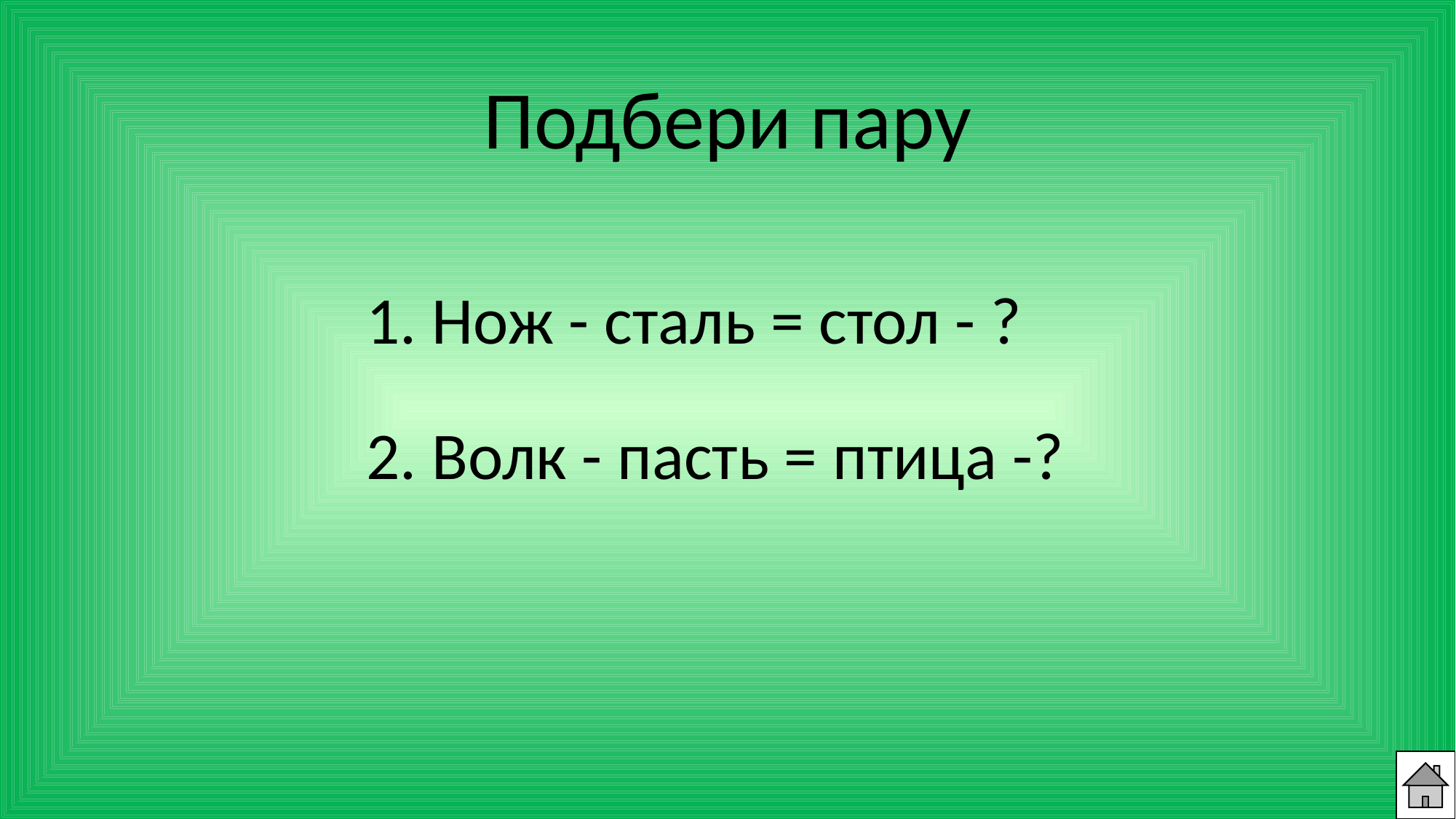

# Подбери пару
1. Нож - сталь = стол - ?
2. Волк - пасть = птица -?